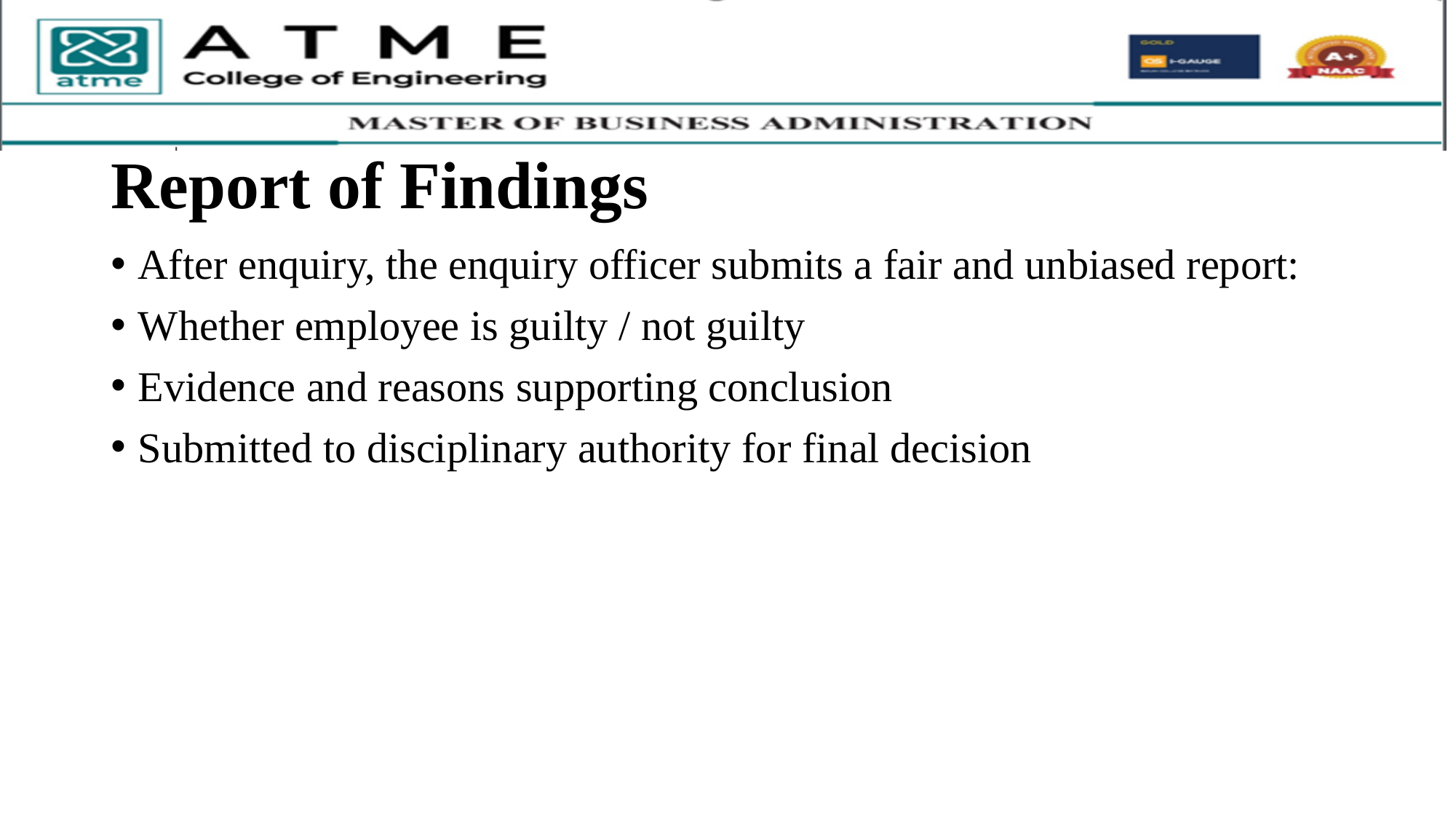

# Report of Findings
After enquiry, the enquiry officer submits a fair and unbiased report:
Whether employee is guilty / not guilty
Evidence and reasons supporting conclusion
Submitted to disciplinary authority for final decision